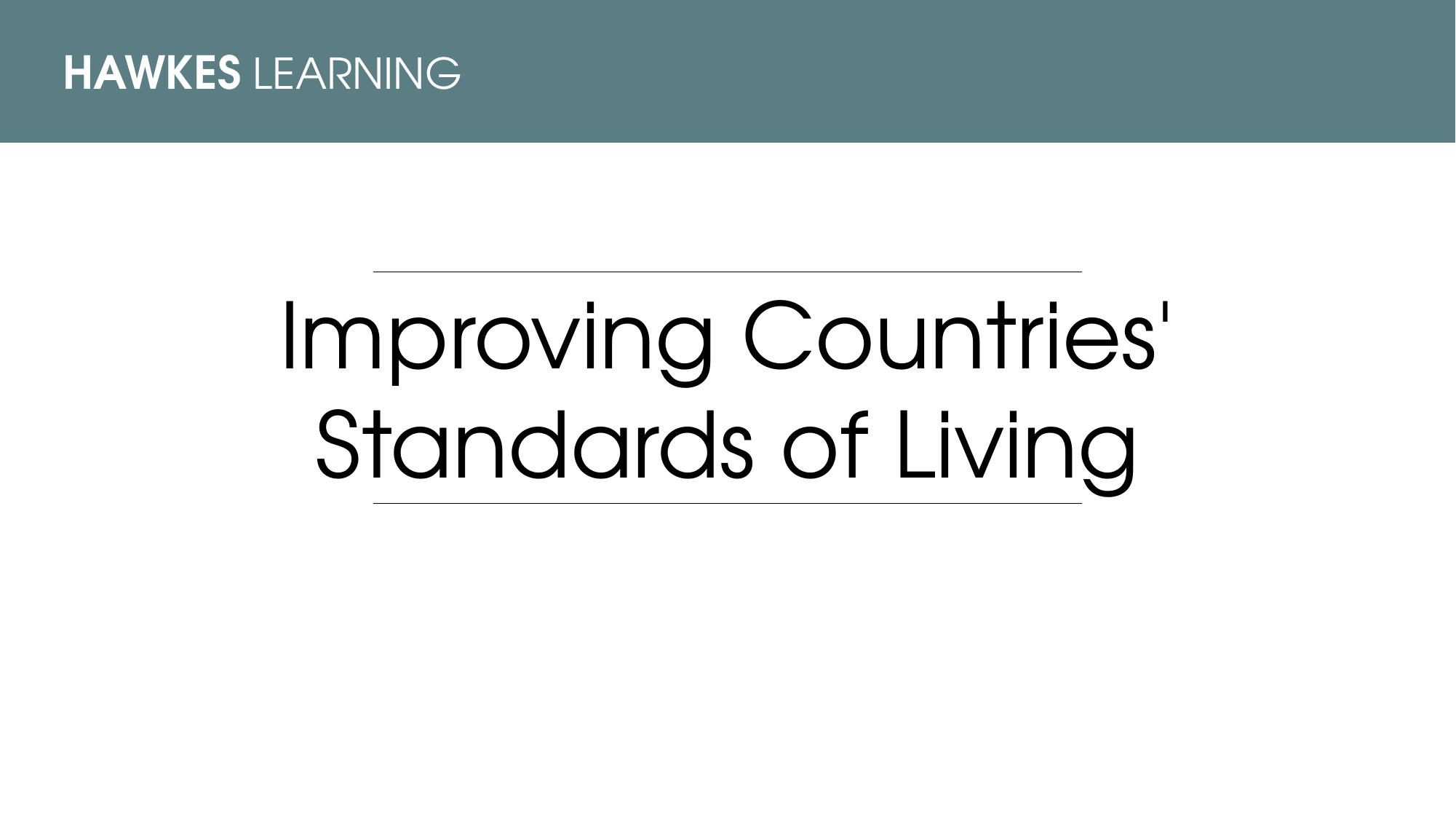

HAWKES LEARNING
Improving Countries' Standards of Living